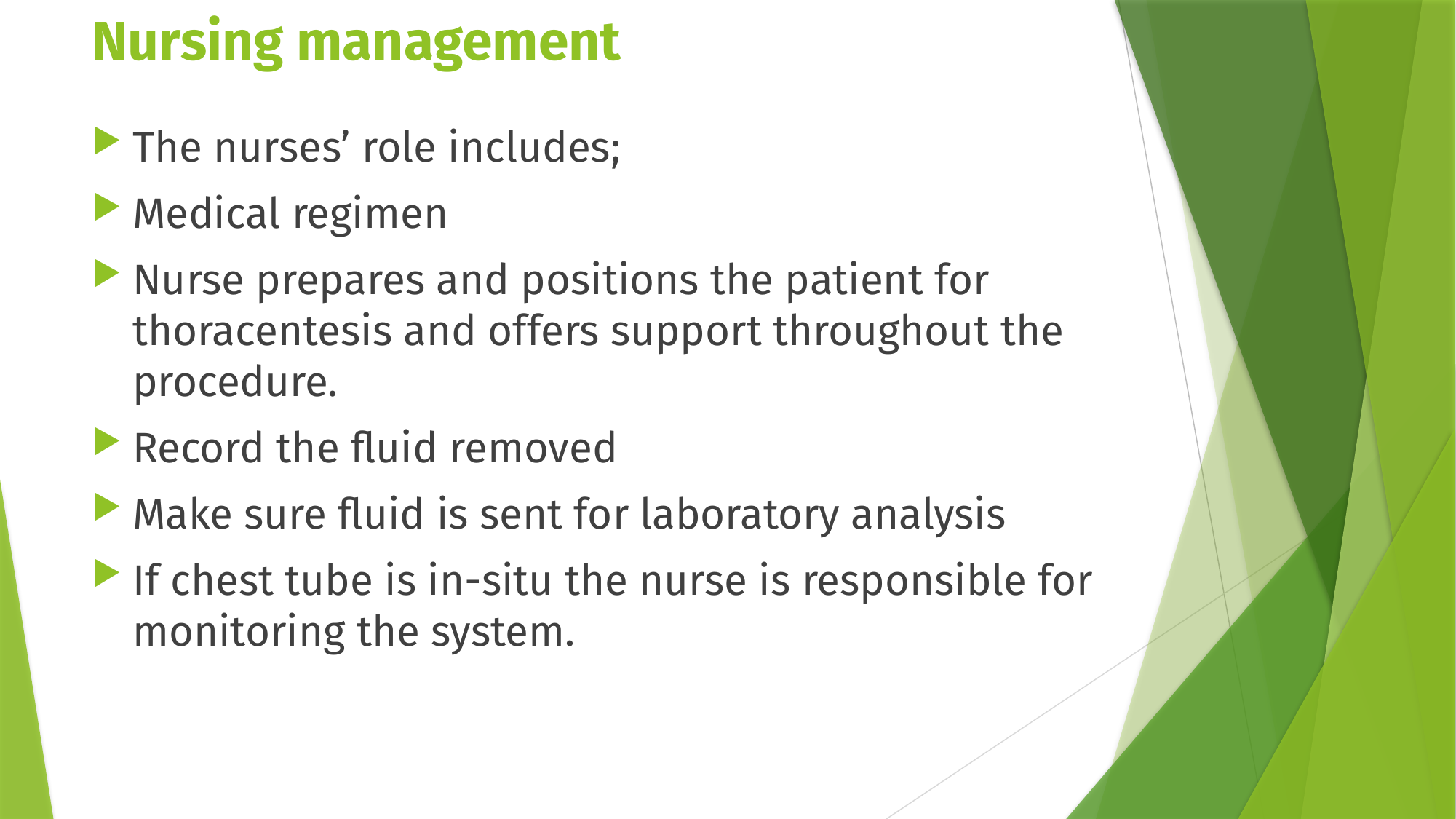

# Nursing management
The nurses’ role includes;
Medical regimen
Nurse prepares and positions the patient for thoracentesis and offers support throughout the procedure.
Record the fluid removed
Make sure fluid is sent for laboratory analysis
If chest tube is in-situ the nurse is responsible for monitoring the system.